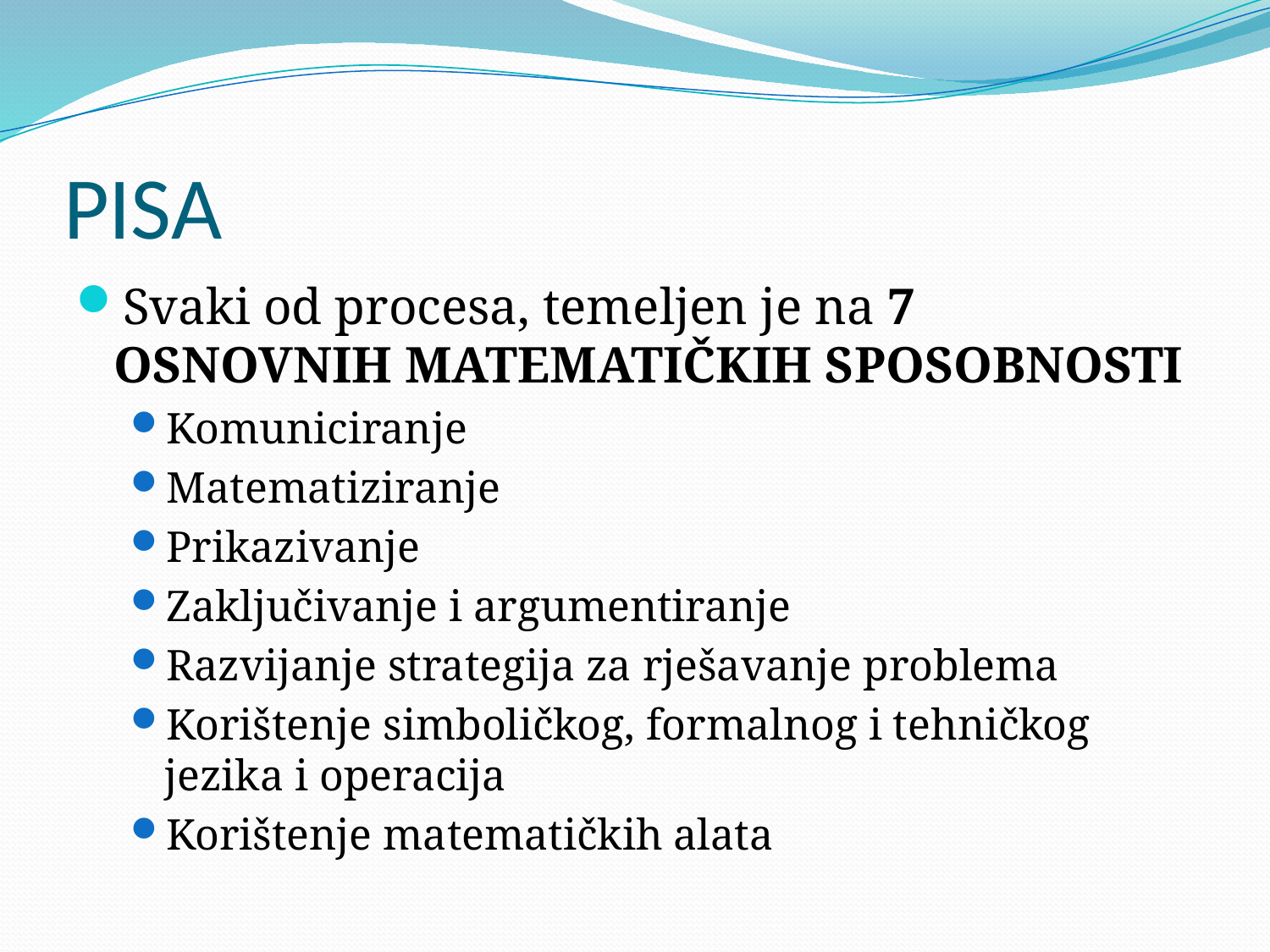

# PISA
Svaki od procesa, temeljen je na 7 OSNOVNIH MATEMATIČKIH SPOSOBNOSTI
Komuniciranje
Matematiziranje
Prikazivanje
Zaključivanje i argumentiranje
Razvijanje strategija za rješavanje problema
Korištenje simboličkog, formalnog i tehničkog jezika i operacija
Korištenje matematičkih alata